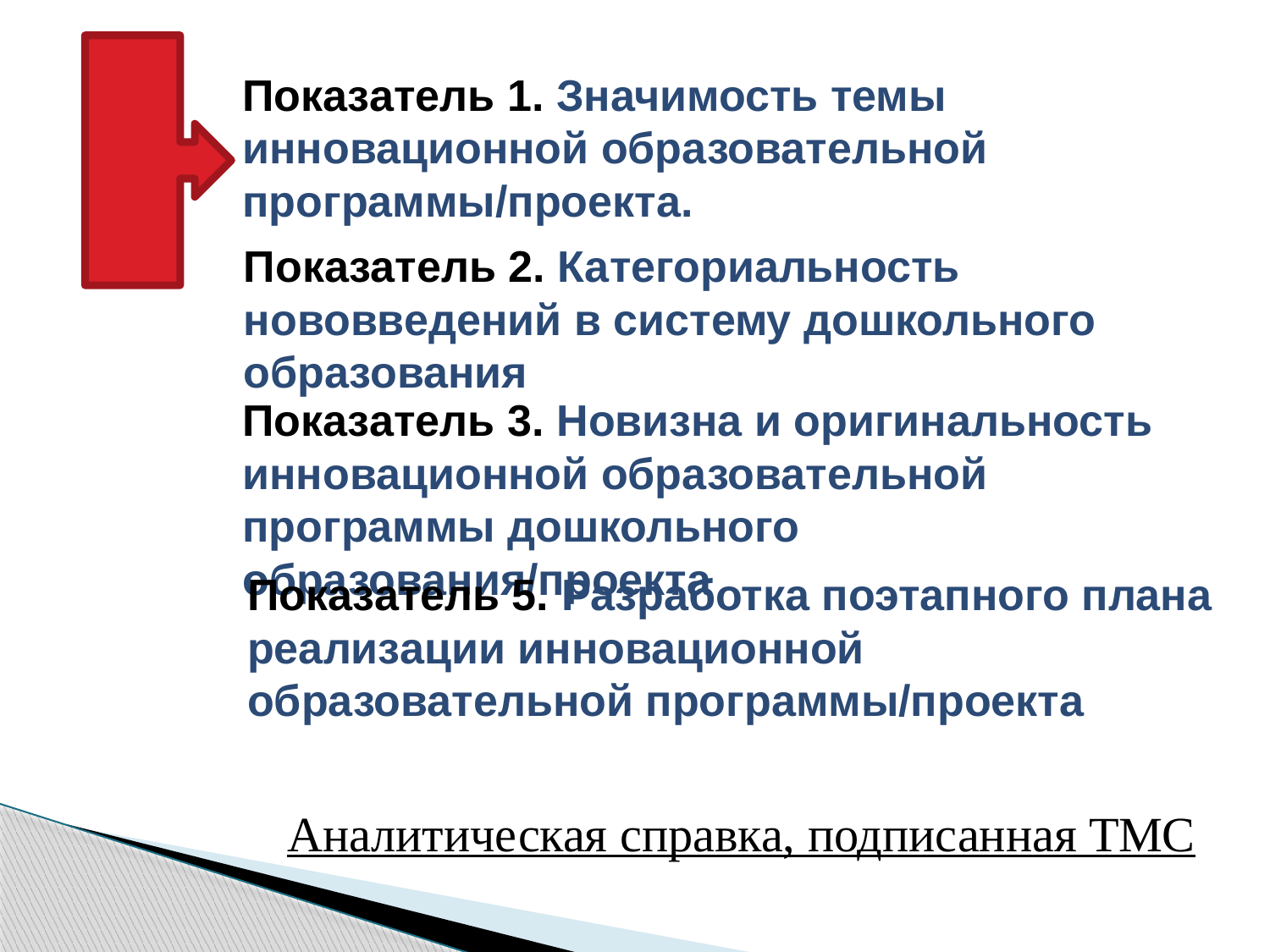

Показатель 1. Значимость темы инновационной образовательной программы/проекта.
Показатель 2. Категориальность нововведений в систему дошкольного образования
Показатель 3. Новизна и оригинальность инновационной образовательной программы дошкольного образования/проекта
Показатель 5. Разработка поэтапного плана реализации инновационной образовательной программы/проекта
Аналитическая справка, подписанная ТМС